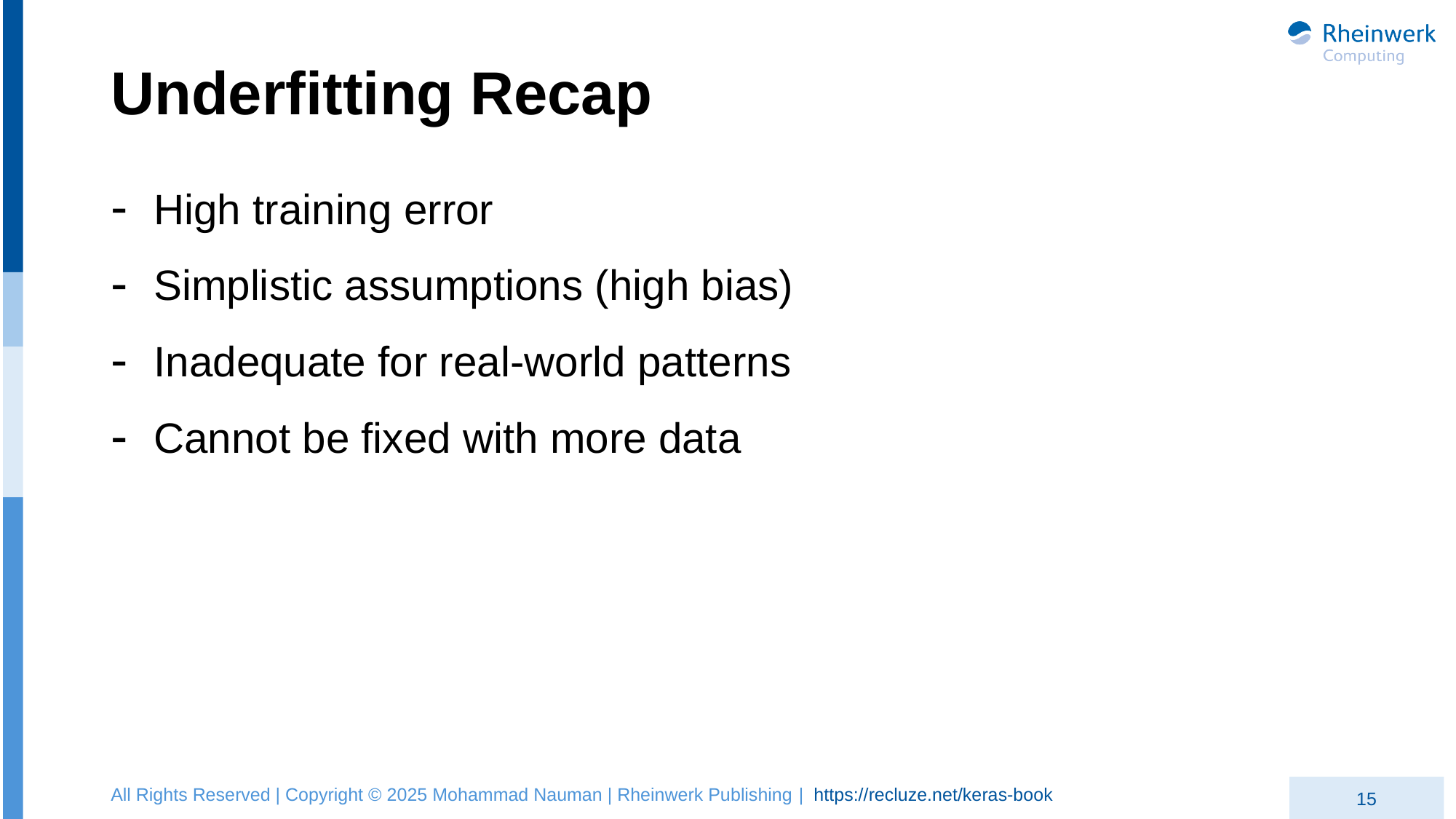

# Underfitting Recap
High training error
Simplistic assumptions (high bias)
Inadequate for real-world patterns
Cannot be fixed with more data